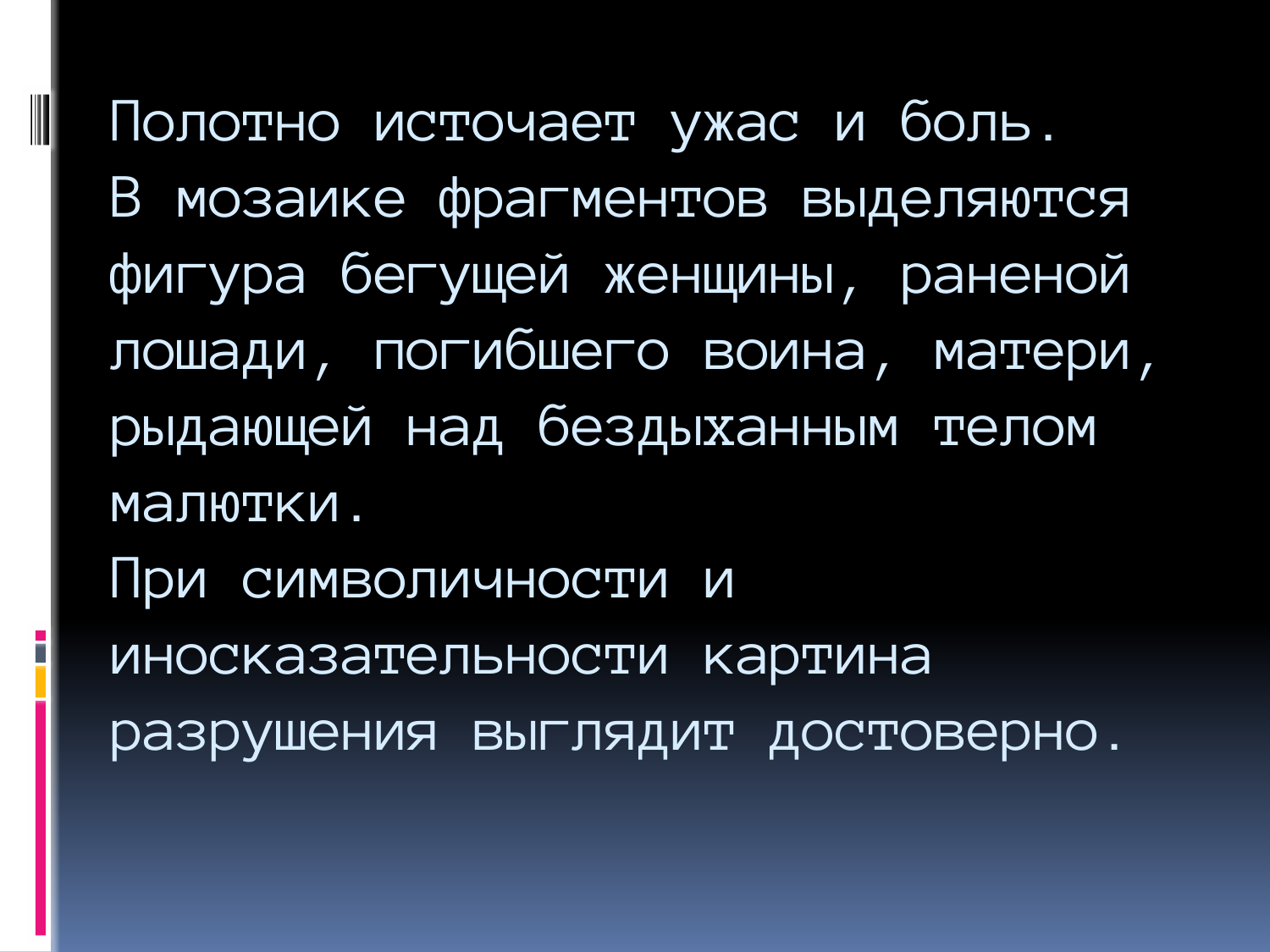

# Полотно источает ужас и боль. В мозаике фрагментов выделяются фигура бегущей женщины, раненой лошади, погибшего воина, матери, рыдающей над бездыханным телом малютки. При символичности и иносказательности картина разрушения выглядит достоверно.